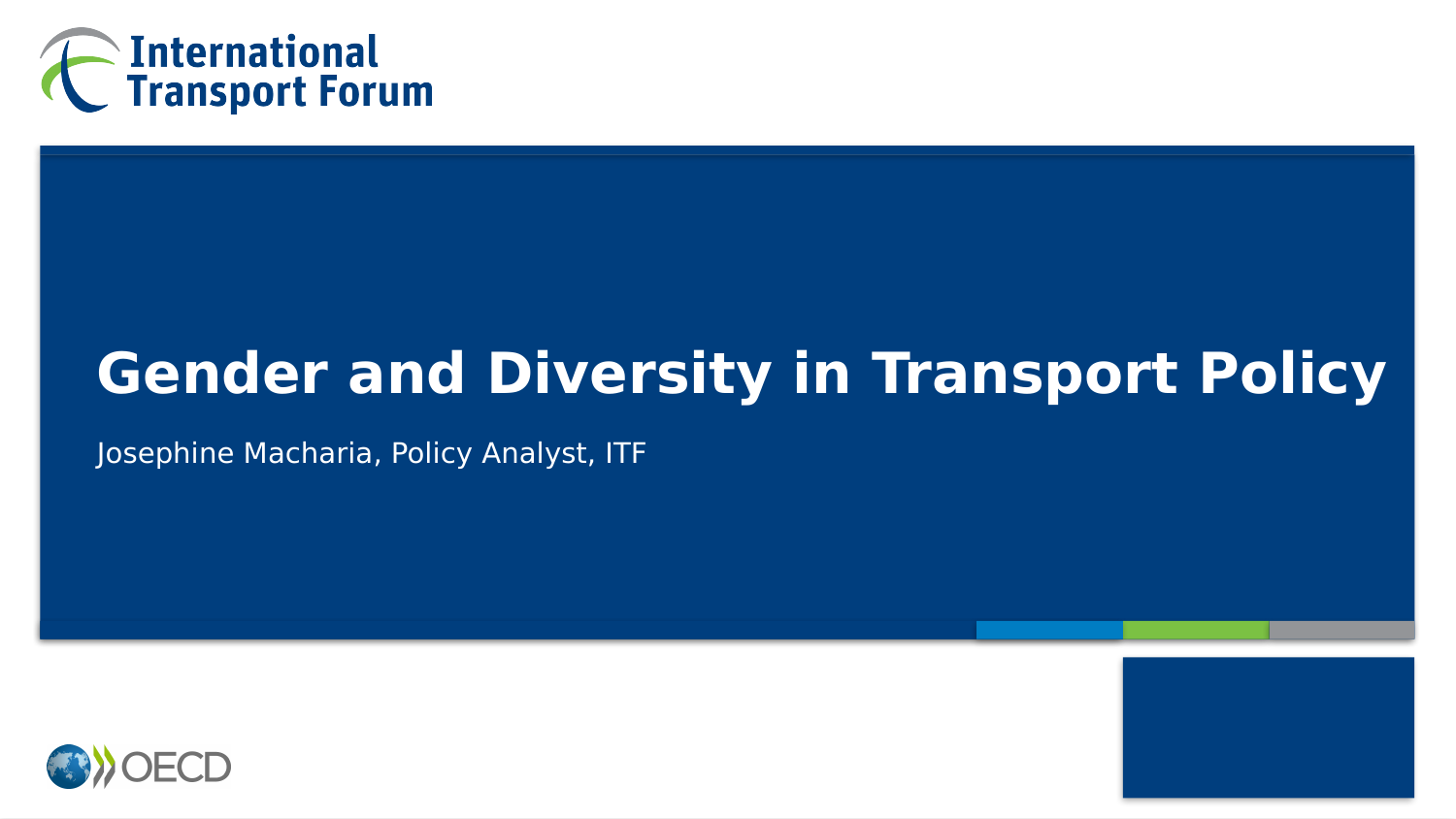

# Gender and Diversity in Transport Policy
Josephine Macharia, Policy Analyst, ITF